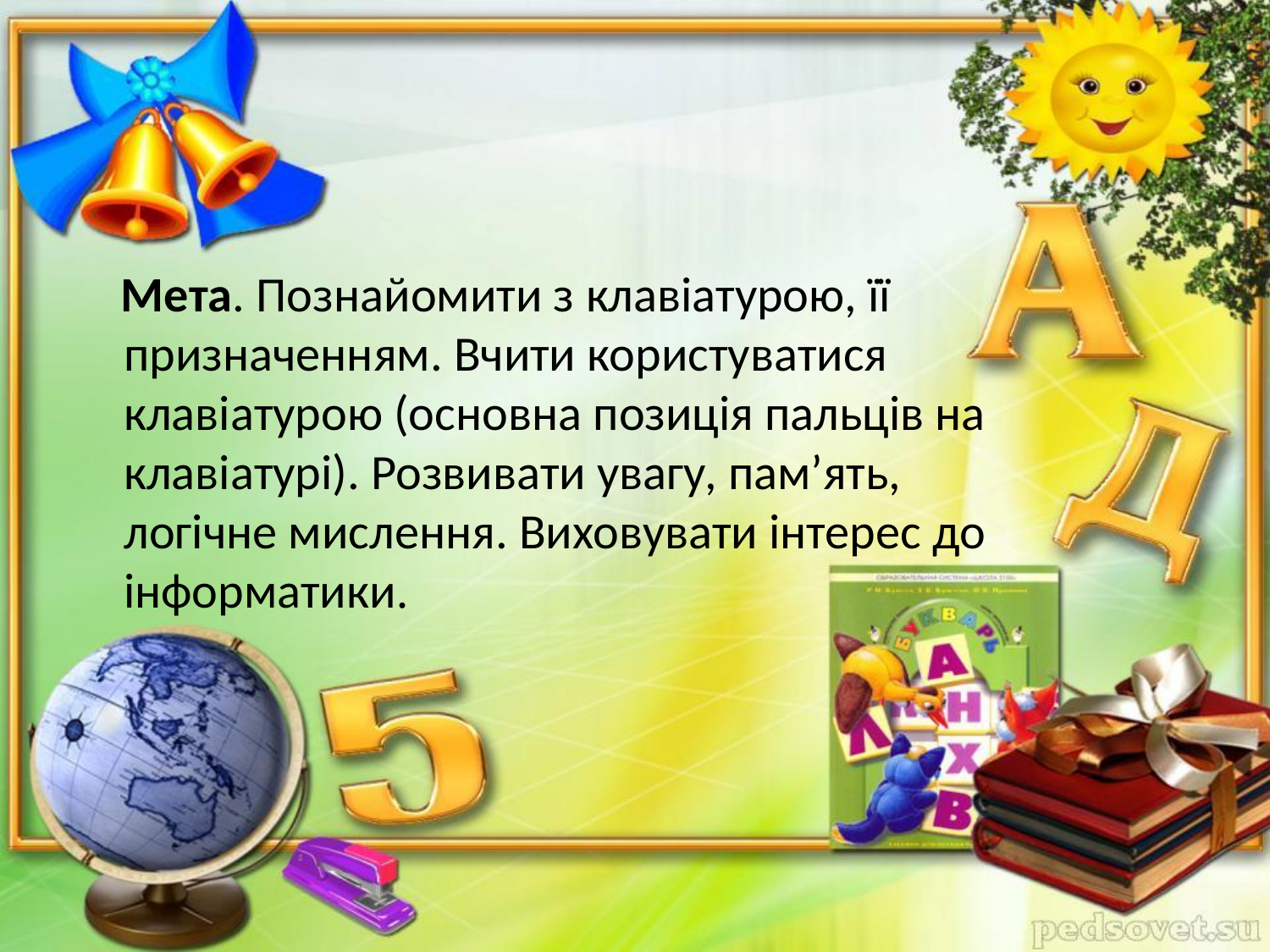

#
    Мета. Познайомити з клавіатурою, її призначенням. Вчити користуватися клавіатурою (основна позиція пальців на клавіатурі). Розвивати увагу, пам’ять, логічне мислення. Виховувати інтерес до інформатики.